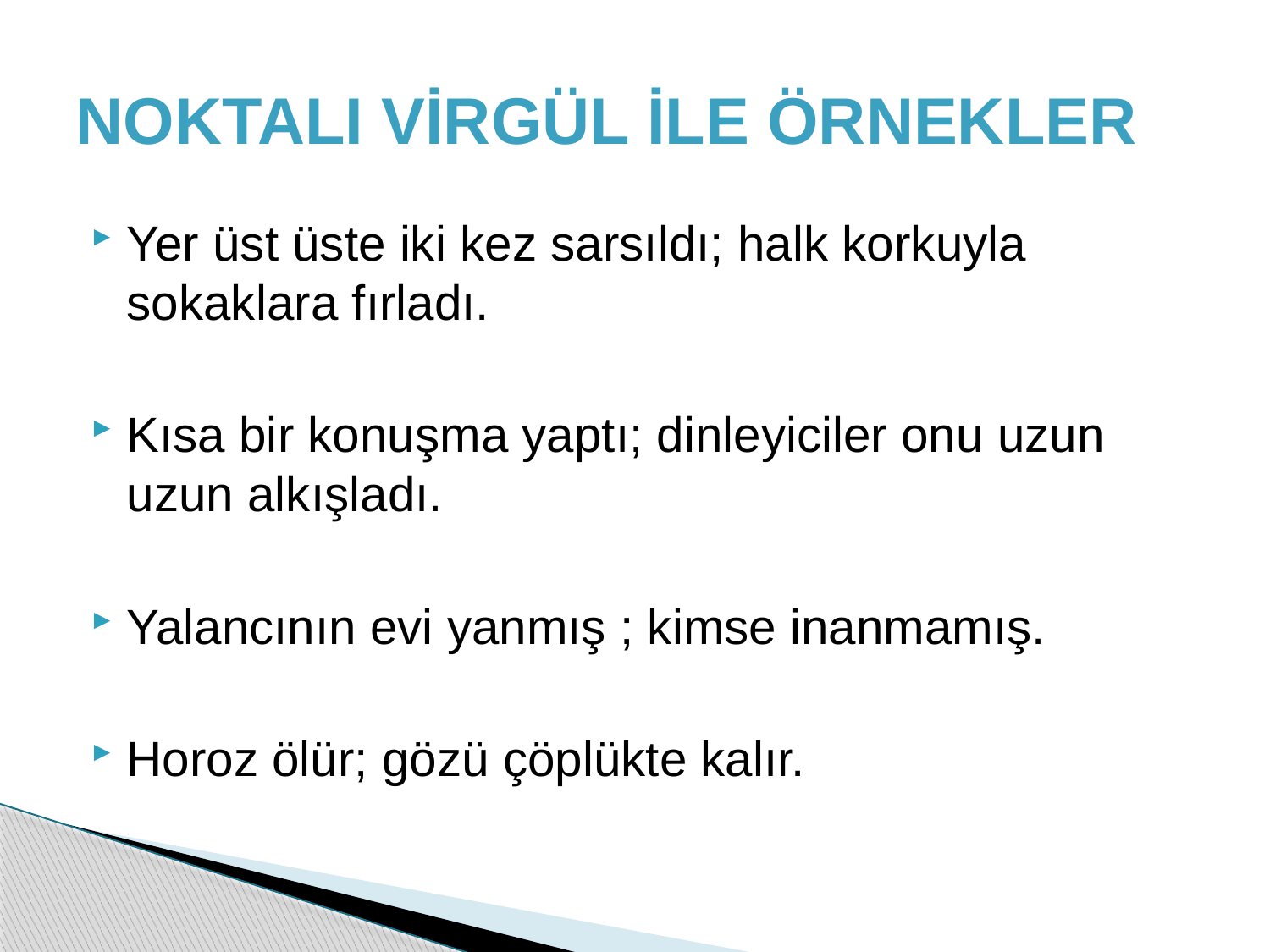

# NOKTALI VİRGÜL İLE ÖRNEKLER
Yer üst üste iki kez sarsıldı; halk korkuyla sokaklara fırladı.

Kısa bir konuşma yaptı; dinleyiciler onu uzun uzun alkışladı.

Yalancının evi yanmış ; kimse inanmamış.

Horoz ölür; gözü çöplükte kalır.